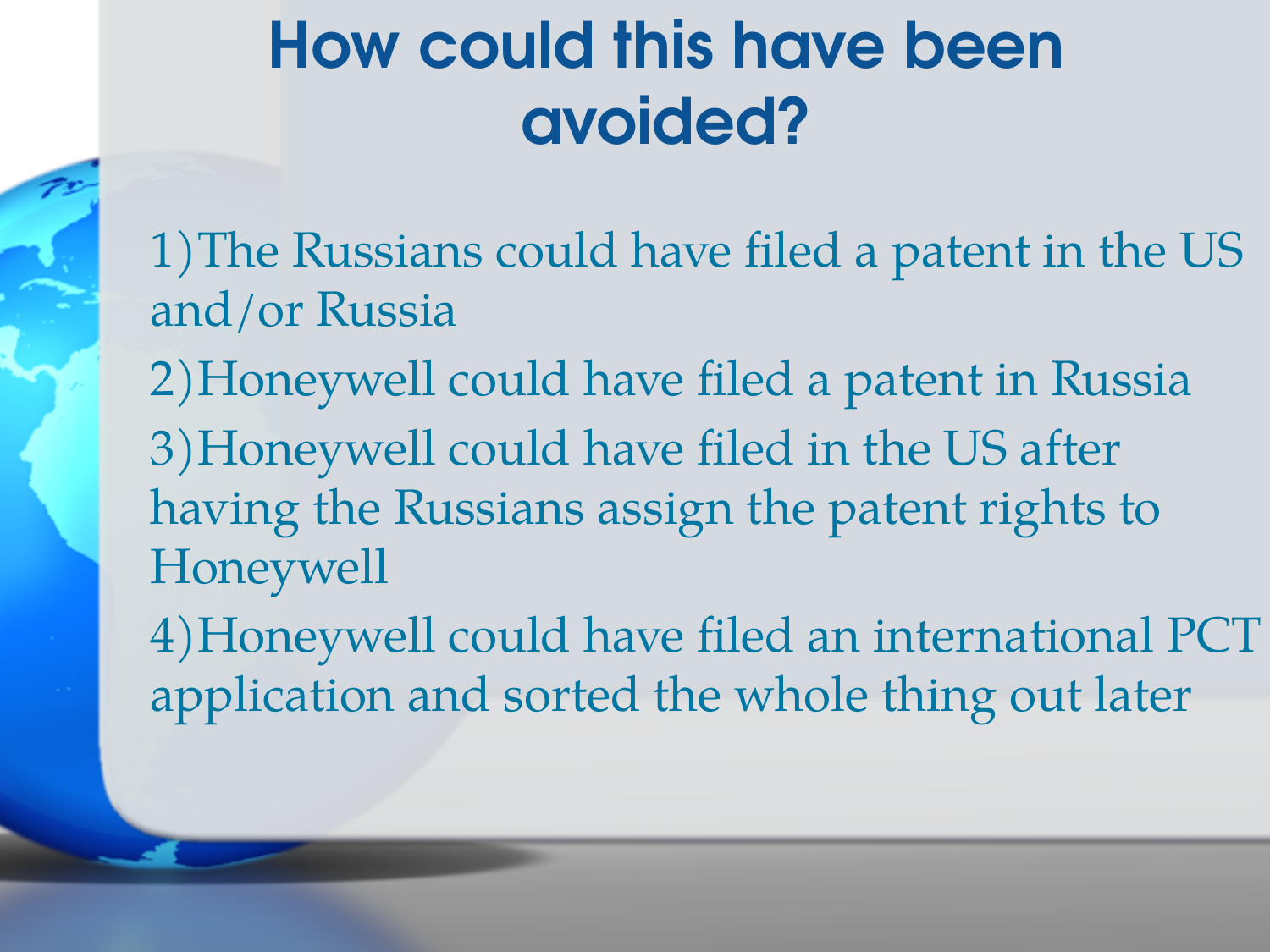

How could this have been avoided?
The Russians could have filed a patent in the US and/or Russia
Honeywell could have filed a patent in Russia
Honeywell could have filed in the US after  having the Russians assign the patent rights to Honeywell
Honeywell could have filed an international PCT application and sorted the whole thing out later